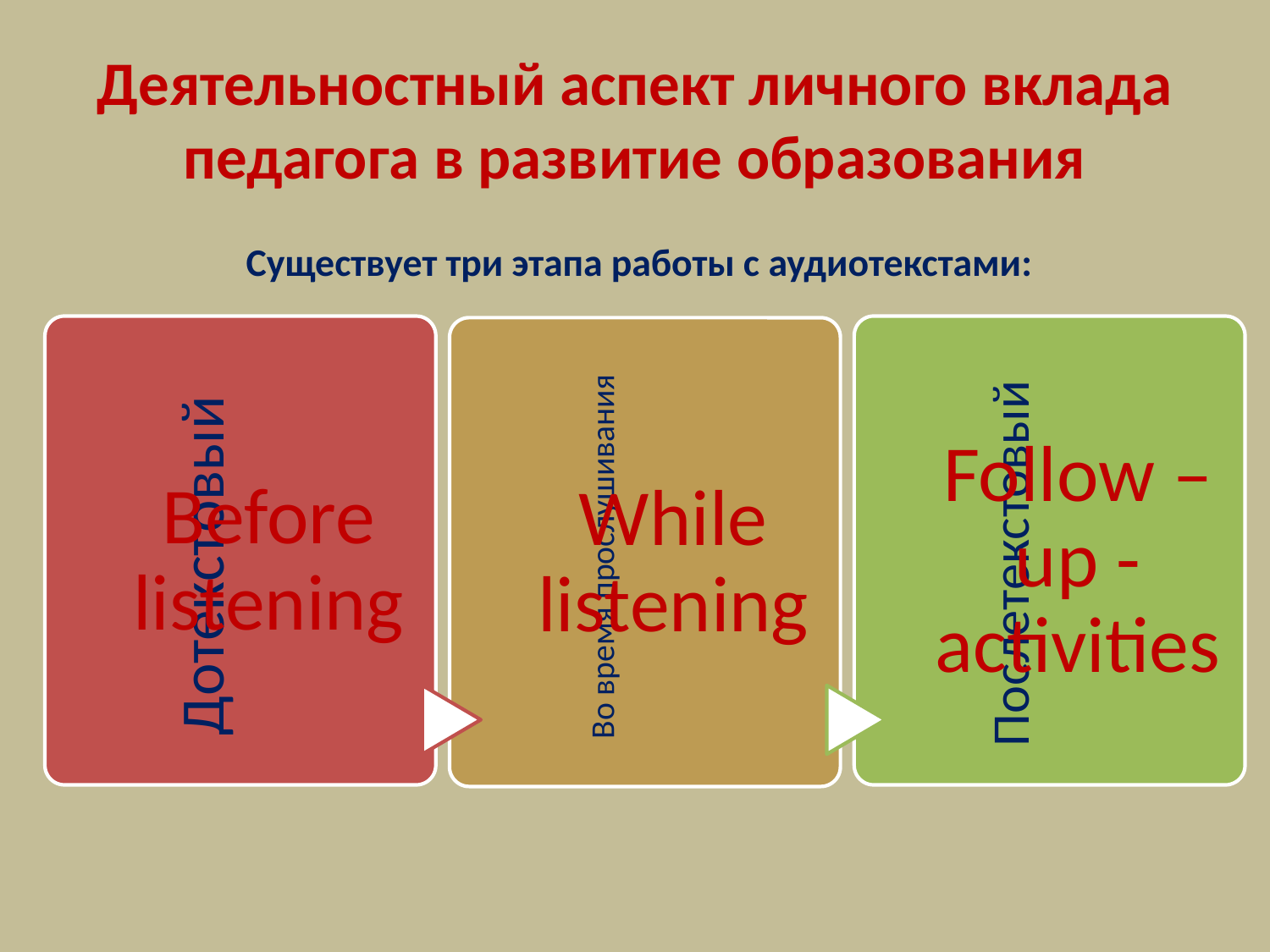

# Деятельностный аспект личного вклада педагога в развитие образования
Существует три этапа работы с аудиотекстами:

Дотекстовый
Before listening
Во время прослушивания
While listening
Послетекстовый
Follow – up - activities